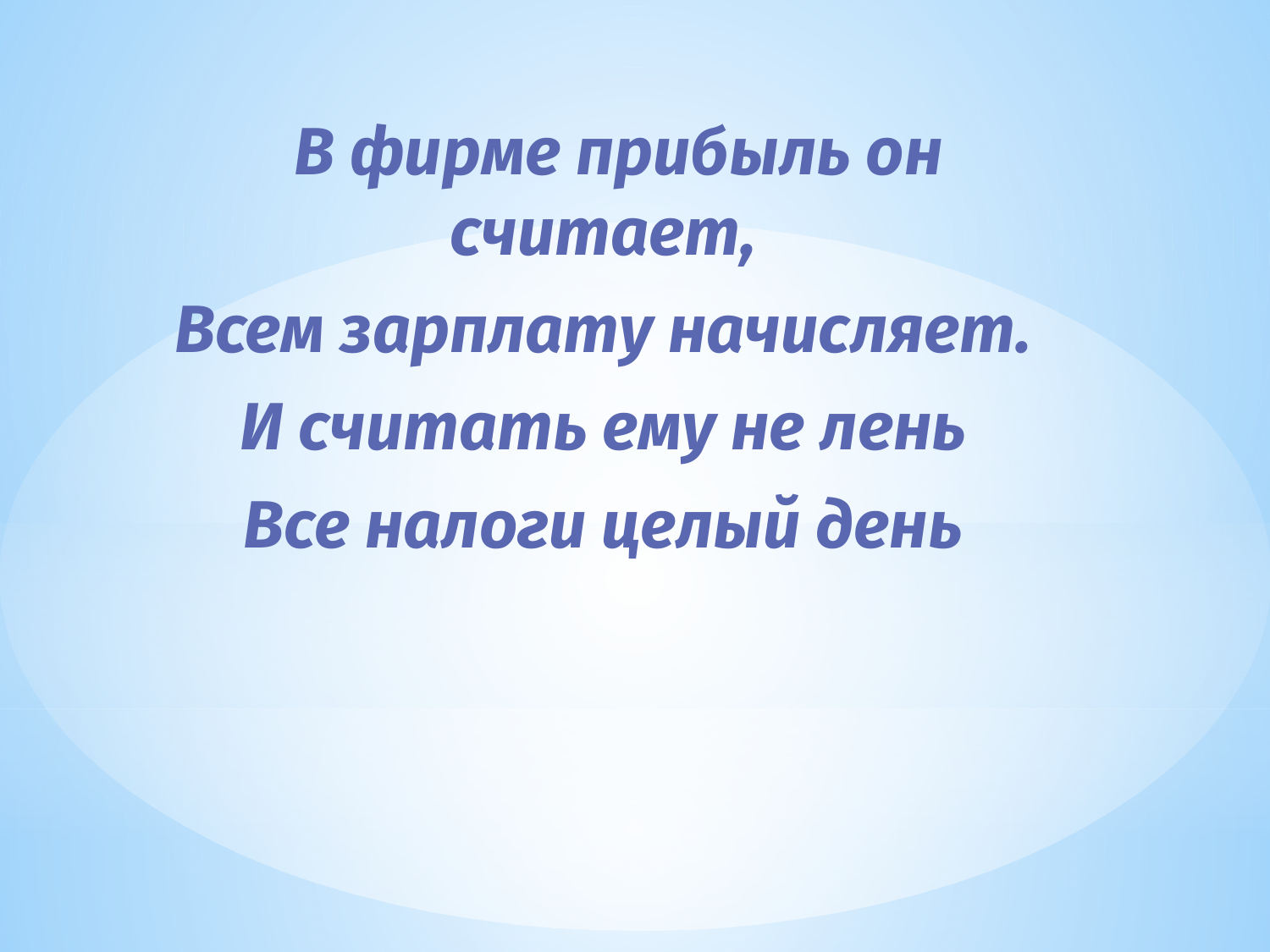

В фирме прибыль он считает,
Всем зарплату начисляет.
И считать ему не лень
Все налоги целый день

#